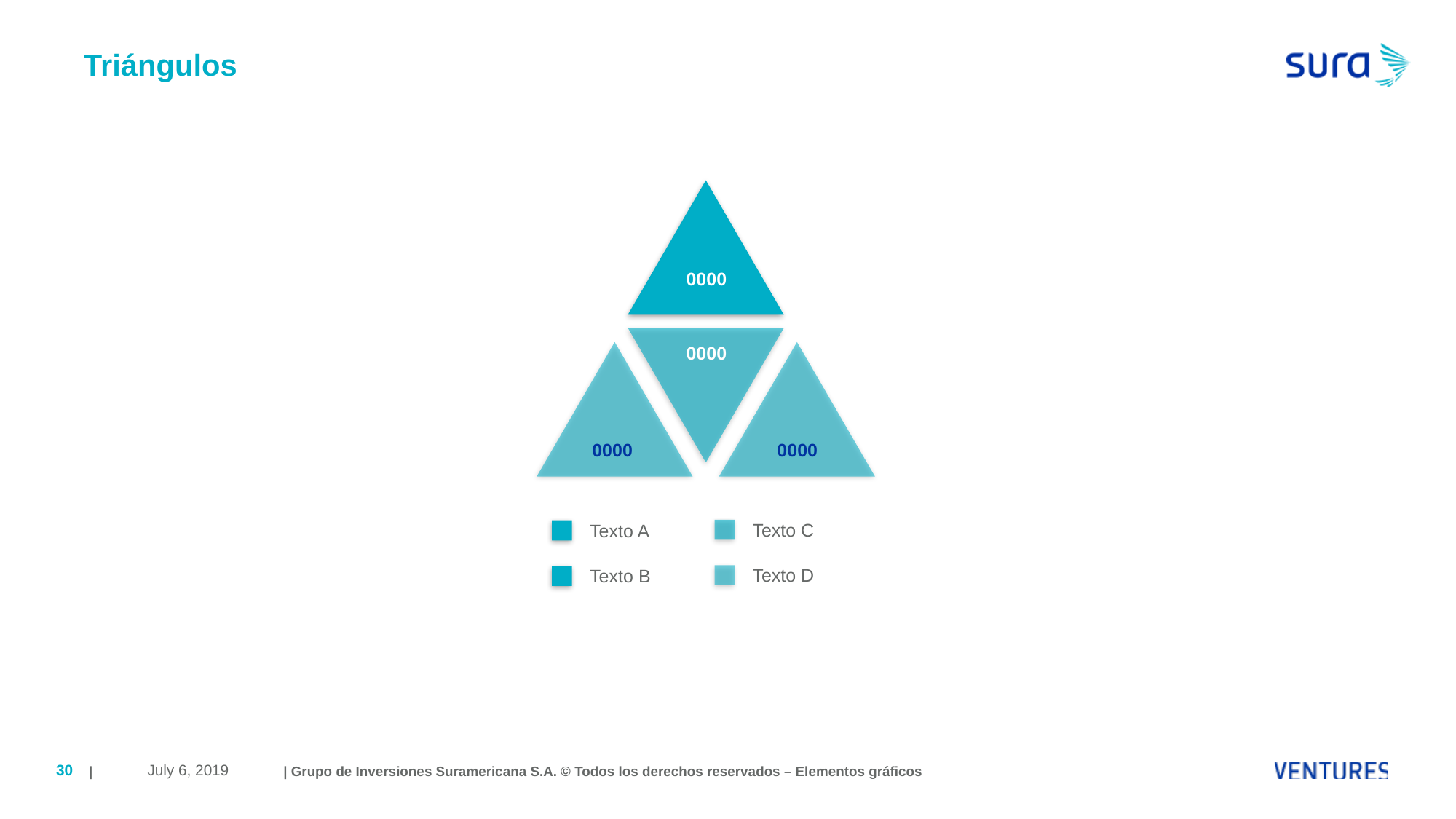

# Triángulos

0000

0000

0000
0000
Texto C
Texto A

Texto D
Texto B

|                                                  | Grupo de Inversiones Suramericana S.A. © Todos los derechos reservados – Elementos gráficos
30
July 6, 2019